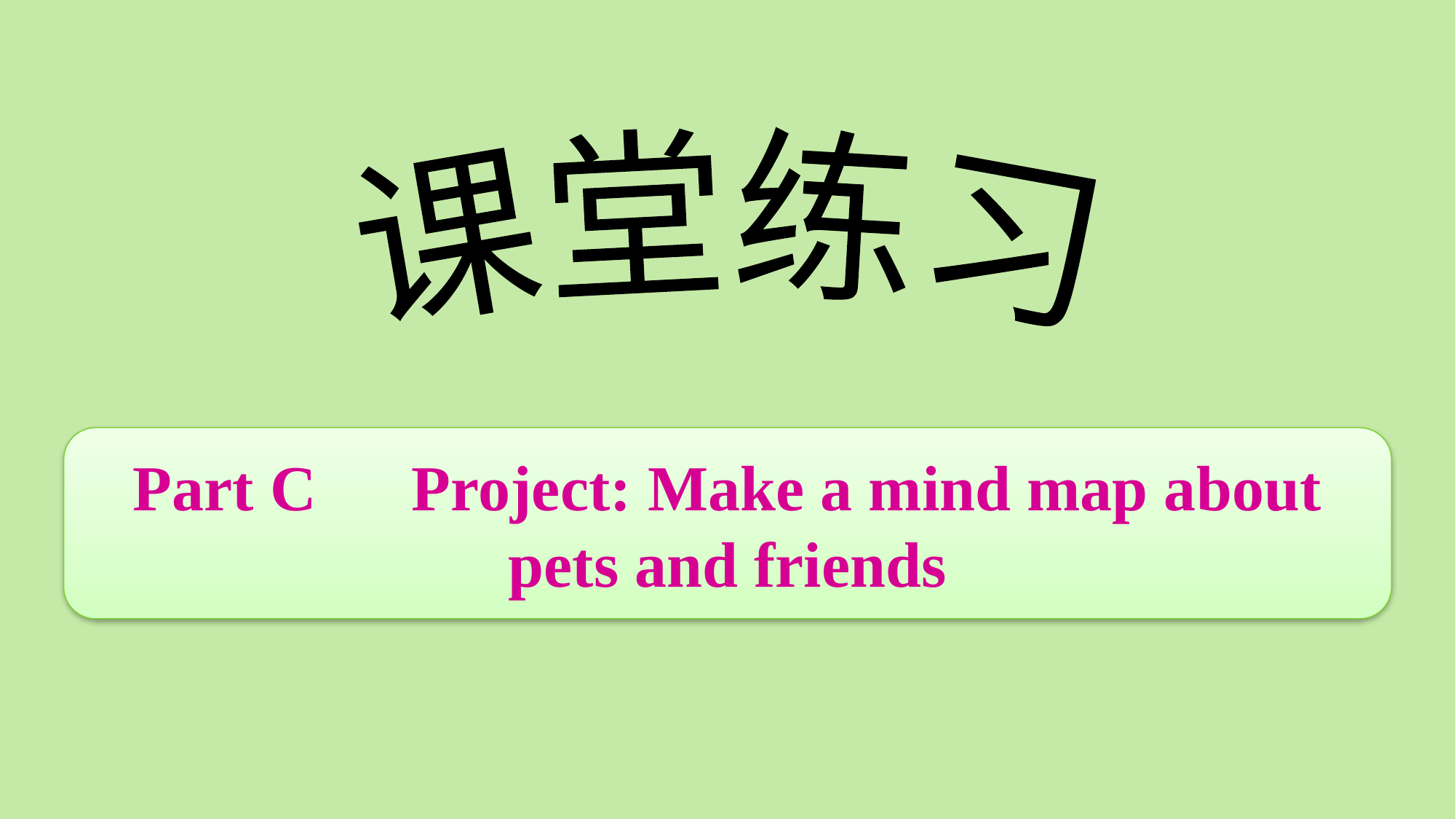

Part C　Project: Make a mind map about pets and friends